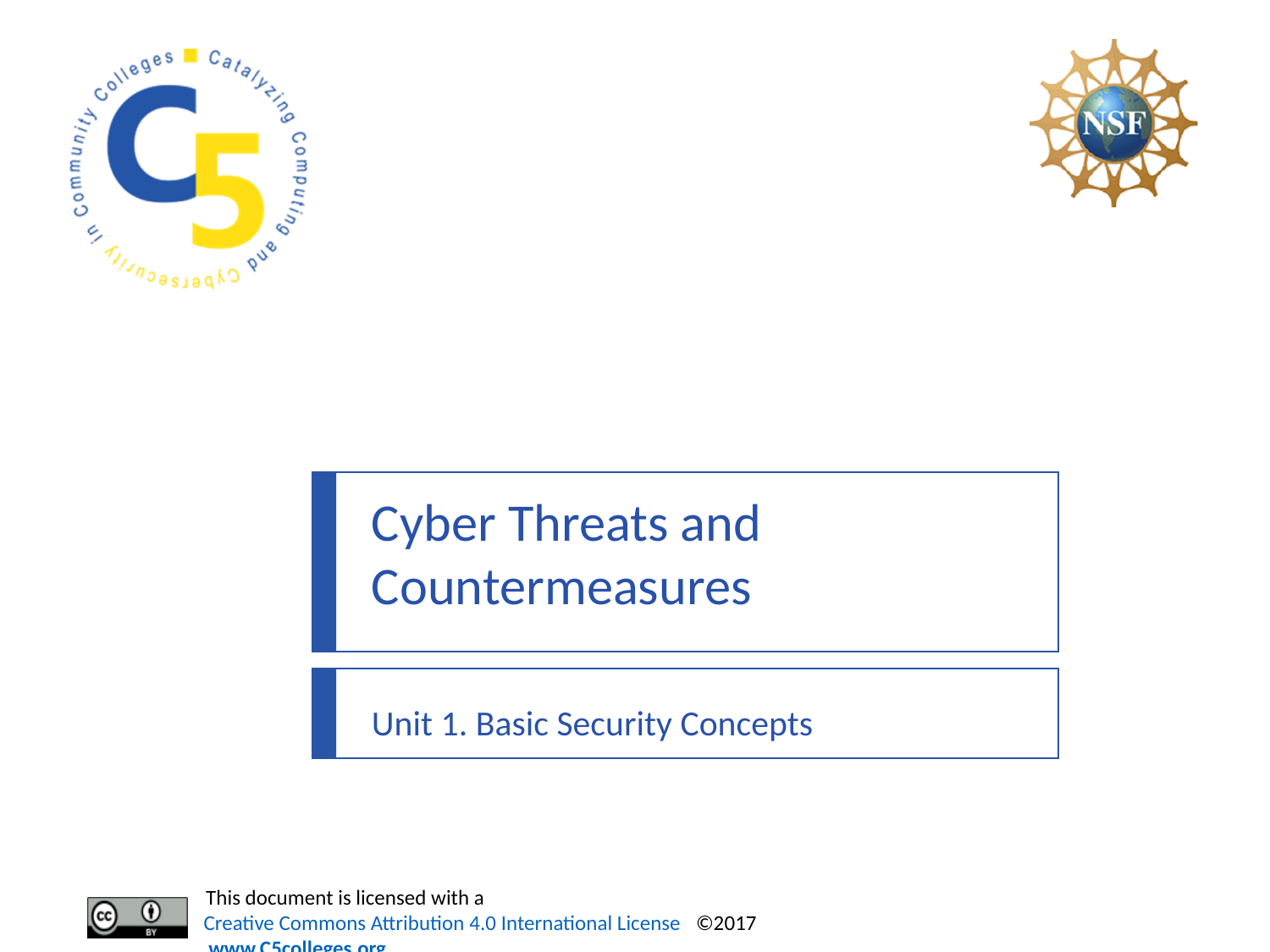

# Cyber Threats and Countermeasures
Unit 1. Basic Security Concepts